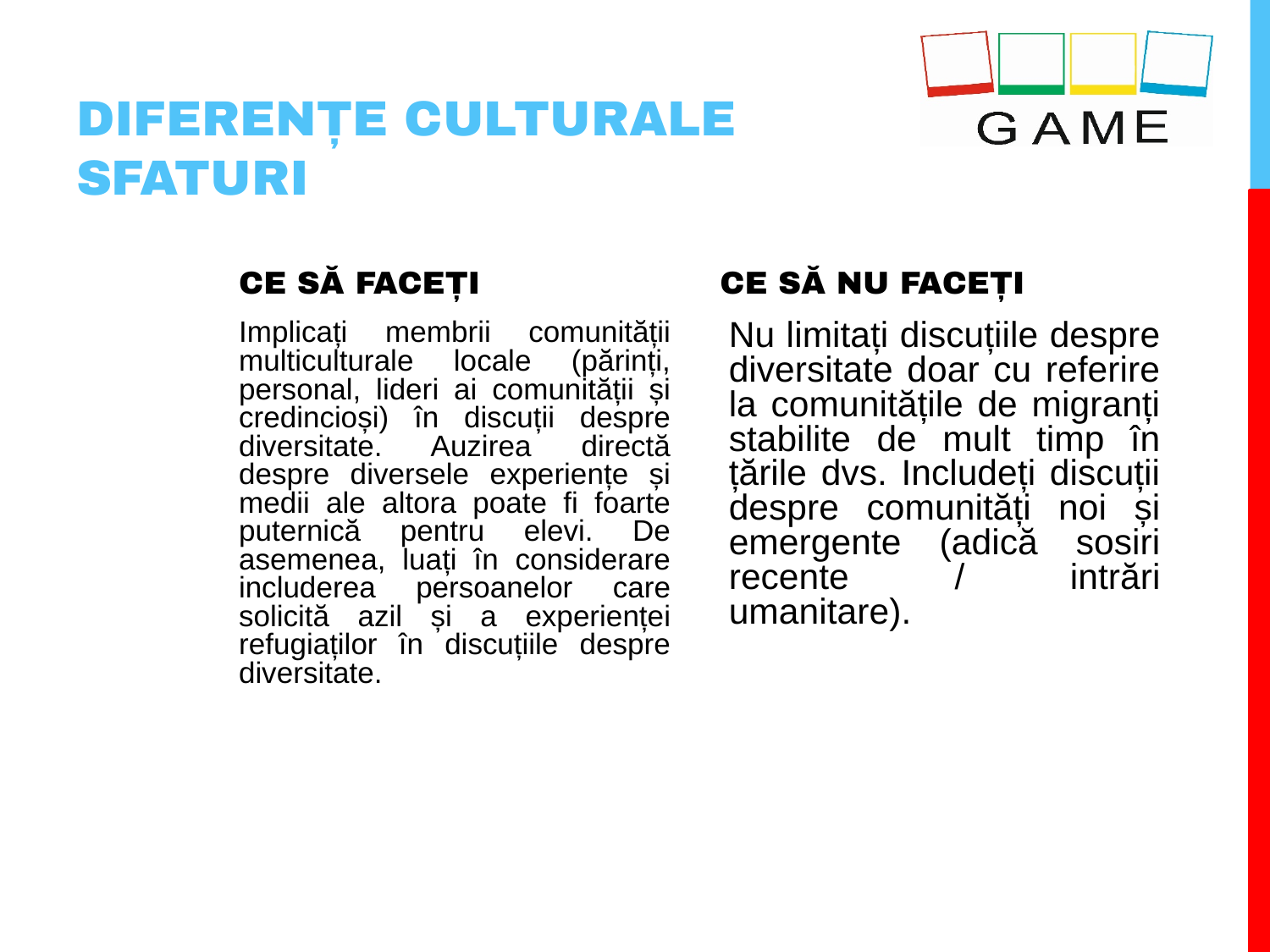

# DIFERENȚE CULTURALE SFATURI
CE SĂ FACEȚI
CE SĂ NU FACEȚI
Implicați membrii comunității multiculturale locale (părinți, personal, lideri ai comunității și credincioși) în discuții despre diversitate. Auzirea directă despre diversele experiențe și medii ale altora poate fi foarte puternică pentru elevi. De asemenea, luați în considerare includerea persoanelor care solicită azil și a experienței refugiaților în discuțiile despre diversitate.

Nu limitați discuțiile despre diversitate doar cu referire la comunitățile de migranți stabilite de mult timp în țările dvs. Includeți discuții despre comunități noi și emergente (adică sosiri recente / intrări umanitare).